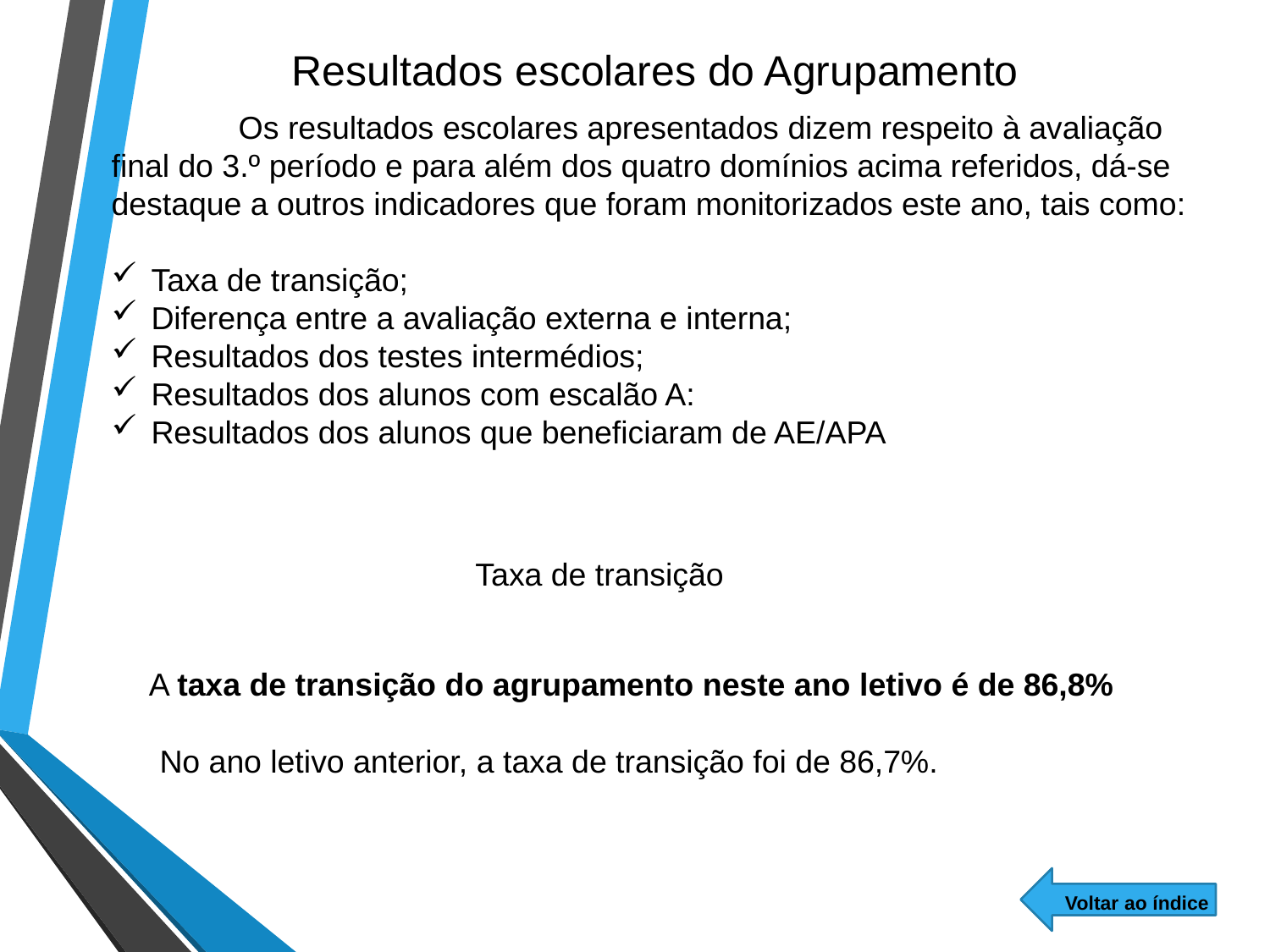

Resultados escolares do Agrupamento
	Os resultados escolares apresentados dizem respeito à avaliação final do 3.º período e para além dos quatro domínios acima referidos, dá-se destaque a outros indicadores que foram monitorizados este ano, tais como:

Taxa de transição;
Diferença entre a avaliação externa e interna;
Resultados dos testes intermédios;
Resultados dos alunos com escalão A:
Resultados dos alunos que beneficiaram de AE/APA
Taxa de transição
A taxa de transição do agrupamento neste ano letivo é de 86,8%
No ano letivo anterior, a taxa de transição foi de 86,7%.

Voltar ao índice